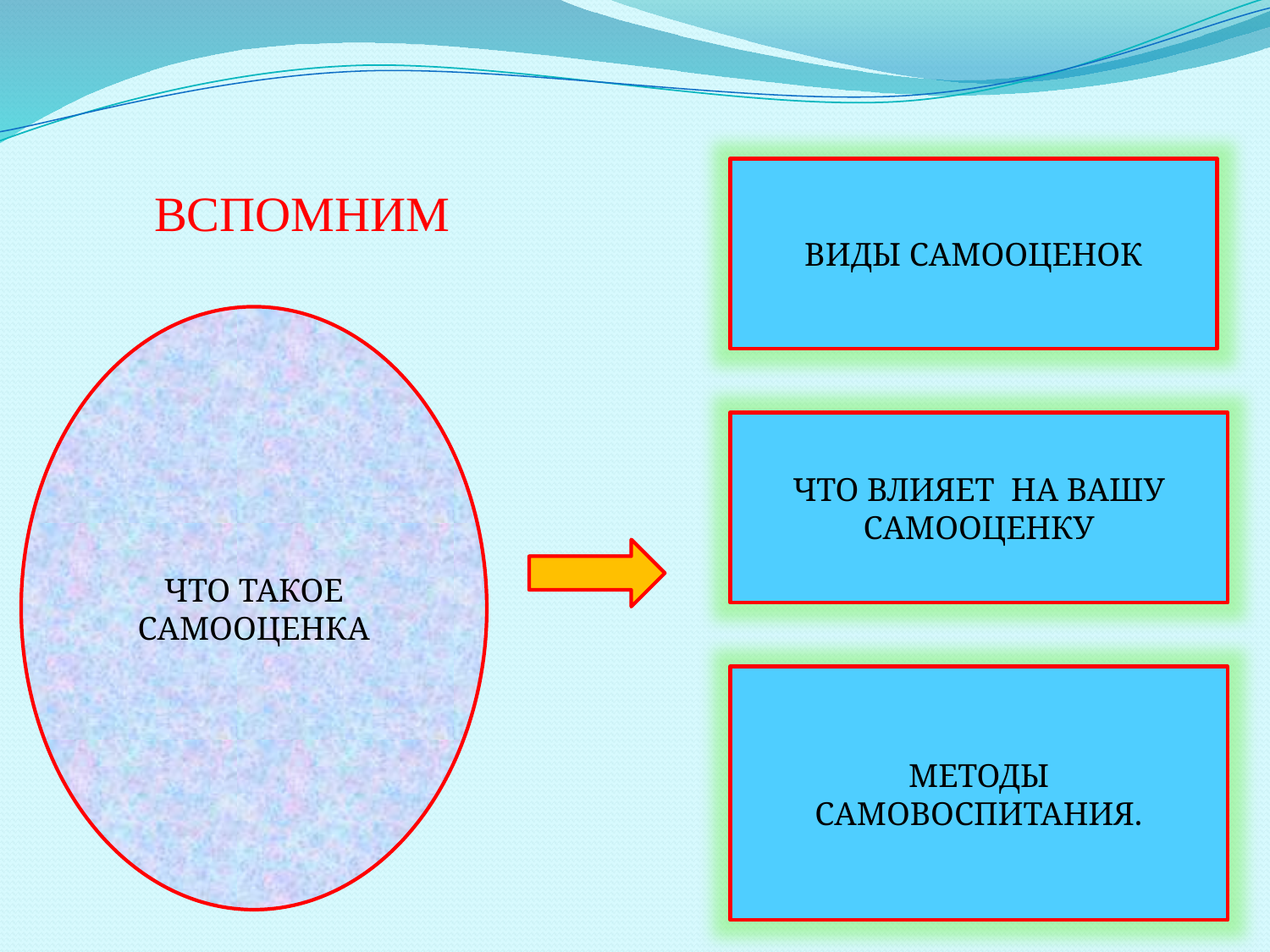

# ВСПОМНИМ
ВИДЫ САМООЦЕНОК
ЧТО ТАКОЕ САМООЦЕНКА
ЧТО ВЛИЯЕТ  НА ВАШУ САМООЦЕНКУ

МЕТОДЫ САМОВОСПИТАНИЯ.